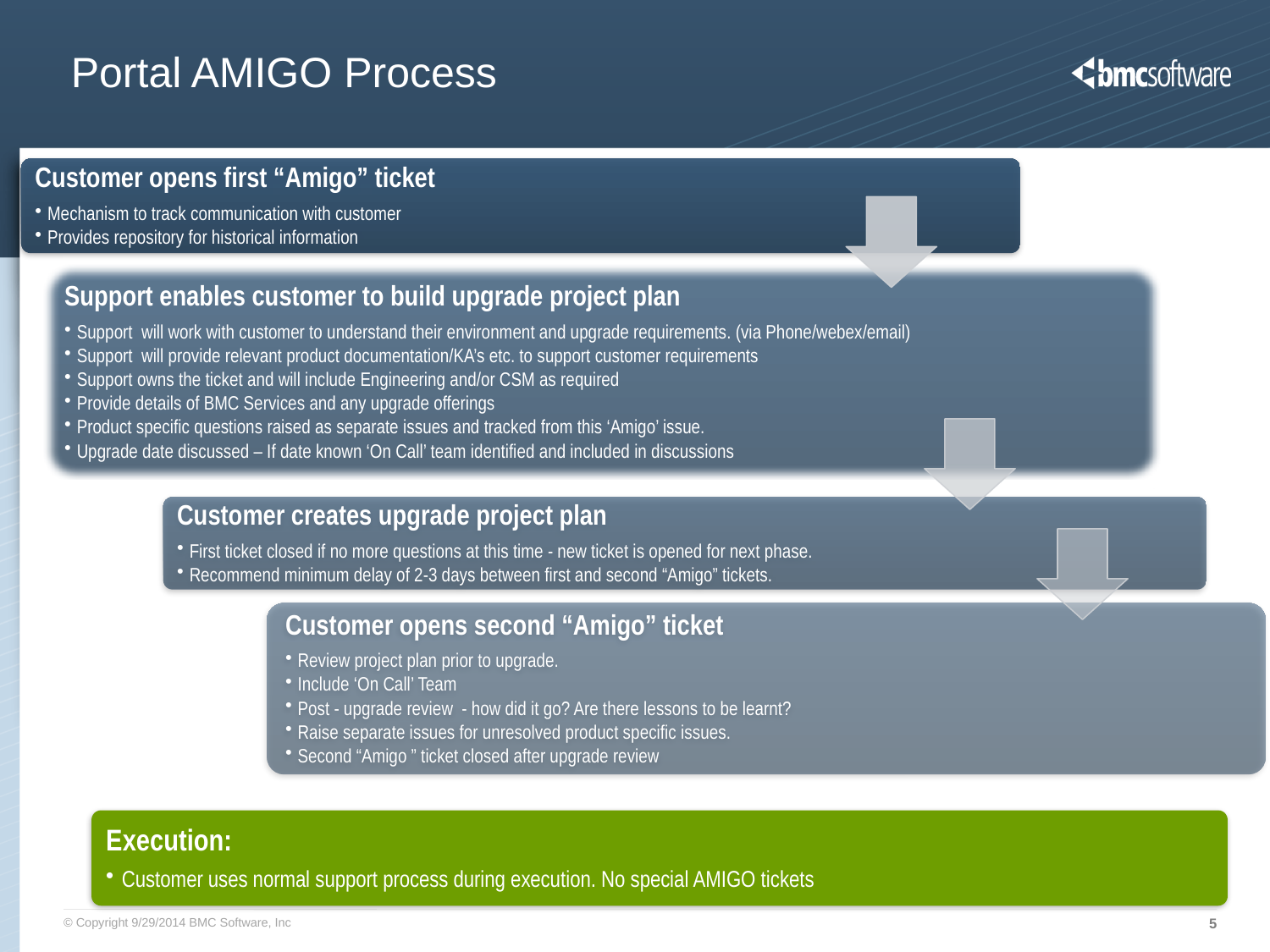

# Portal AMIGO Process
Customer opens first “Amigo” ticket
 Mechanism to track communication with customer
 Provides repository for historical information
Support enables customer to build upgrade project plan
 Support  will work with customer to understand their environment and upgrade requirements. (via Phone/webex/email)
 Support  will provide relevant product documentation/KA’s etc. to support customer requirements
 Support owns the ticket and will include Engineering and/or CSM as required
 Provide details of BMC Services and any upgrade offerings
 Product specific questions raised as separate issues and tracked from this ‘Amigo’ issue.
 Upgrade date discussed – If date known ‘On Call’ team identified and included in discussions
Customer creates upgrade project plan
 First ticket closed if no more questions at this time - new ticket is opened for next phase.
 Recommend minimum delay of 2-3 days between first and second “Amigo” tickets.
Customer opens second “Amigo” ticket
 Review project plan prior to upgrade.
 Include ‘On Call’ Team
 Post - upgrade review  - how did it go? Are there lessons to be learnt?
 Raise separate issues for unresolved product specific issues.
 Second “Amigo ” ticket closed after upgrade review

Execution:
Customer uses normal support process during execution. No special AMIGO tickets